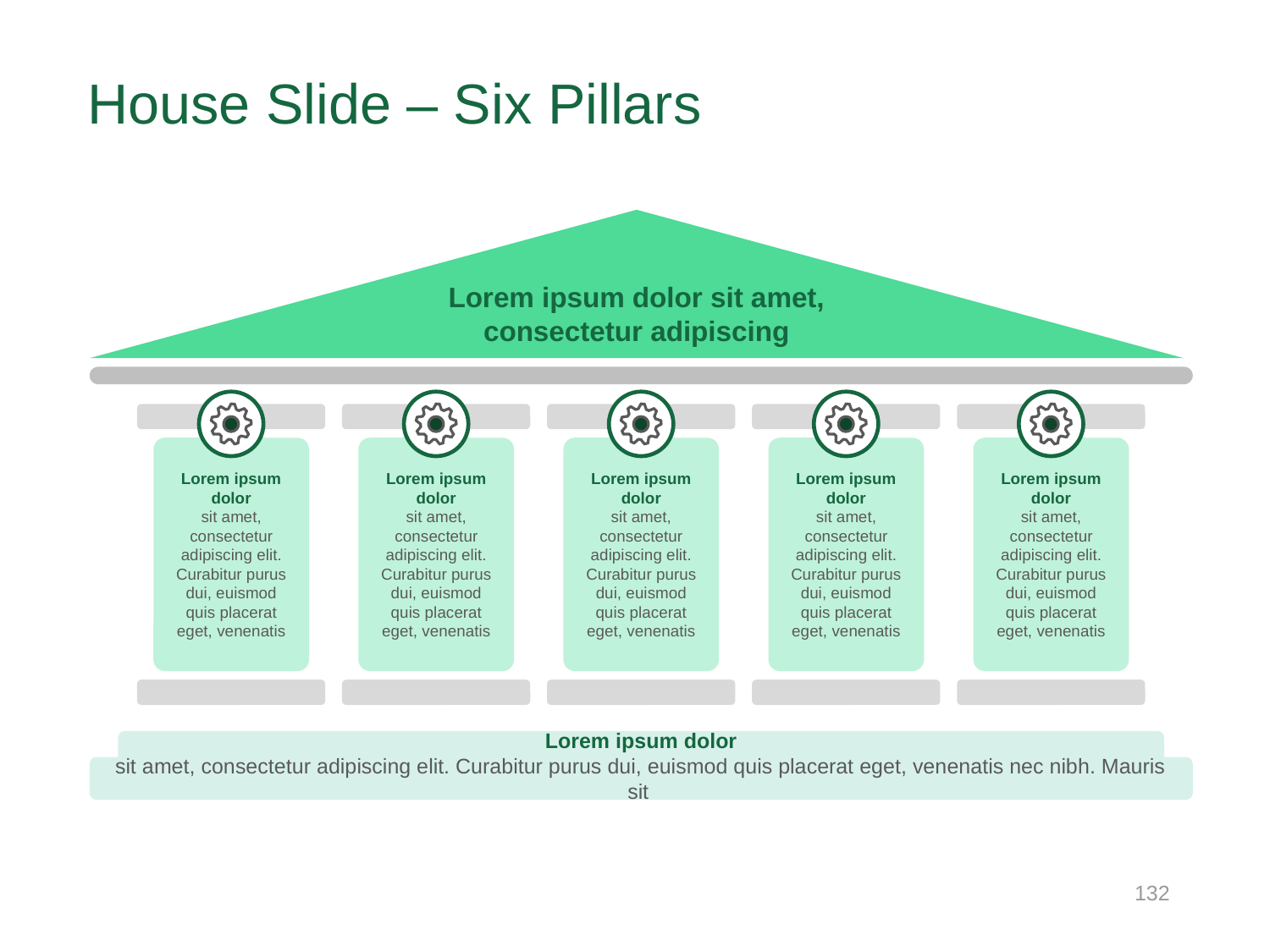

# House Slide – Six Pillars
Lorem ipsum dolor sit amet, consectetur adipiscing

Lorem ipsum dolor
sit amet, consectetur adipiscing elit. Curabitur purus dui, euismod quis placerat eget, venenatis
Lorem ipsum dolor
sit amet, consectetur adipiscing elit. Curabitur purus dui, euismod quis placerat eget, venenatis
Lorem ipsum dolor
sit amet, consectetur adipiscing elit. Curabitur purus dui, euismod quis placerat eget, venenatis
Lorem ipsum dolor
sit amet, consectetur adipiscing elit. Curabitur purus dui, euismod quis placerat eget, venenatis
Lorem ipsum dolor
sit amet, consectetur adipiscing elit. Curabitur purus dui, euismod quis placerat eget, venenatis

Lorem ipsum dolor
sit amet, consectetur adipiscing elit. Curabitur purus dui, euismod quis placerat eget, venenatis nec nibh. Mauris sit
132